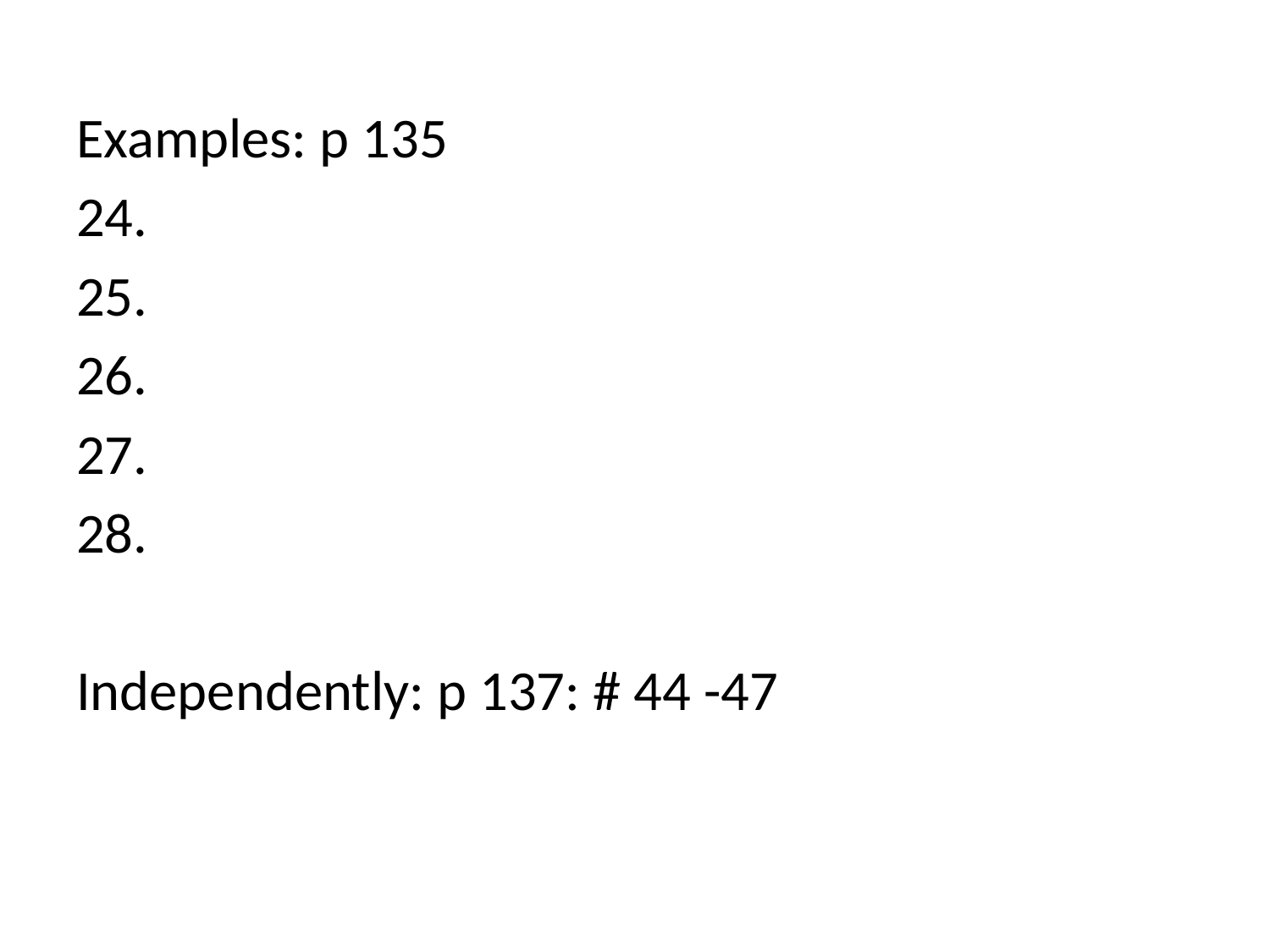

#
Examples: p 135
24.
25.
26.
27.
28.

Independently: p 137: # 44 -47